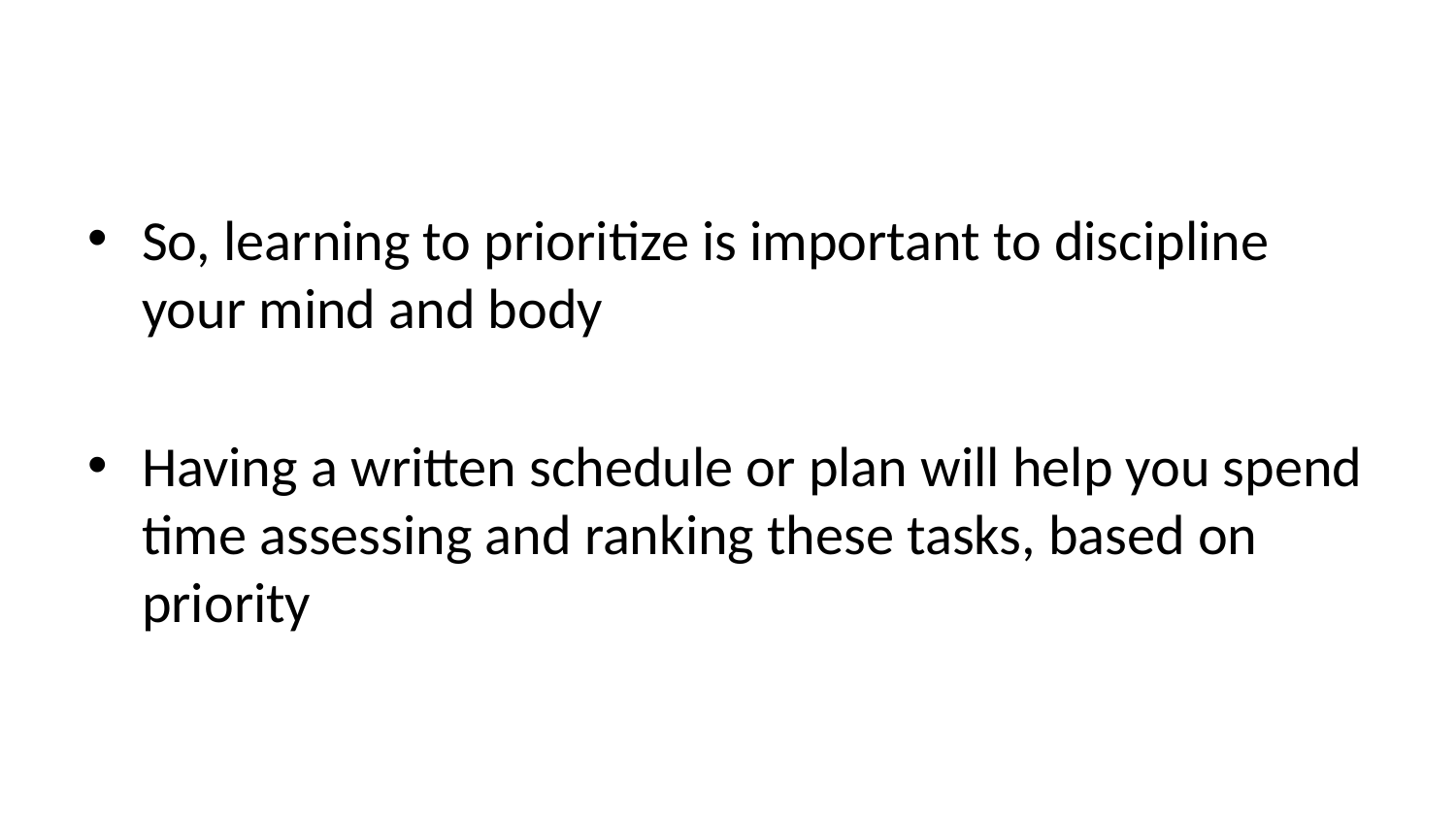

So, learning to prioritize is important to discipline your mind and body

Having a written schedule or plan will help you spend time assessing and ranking these tasks, based on priority